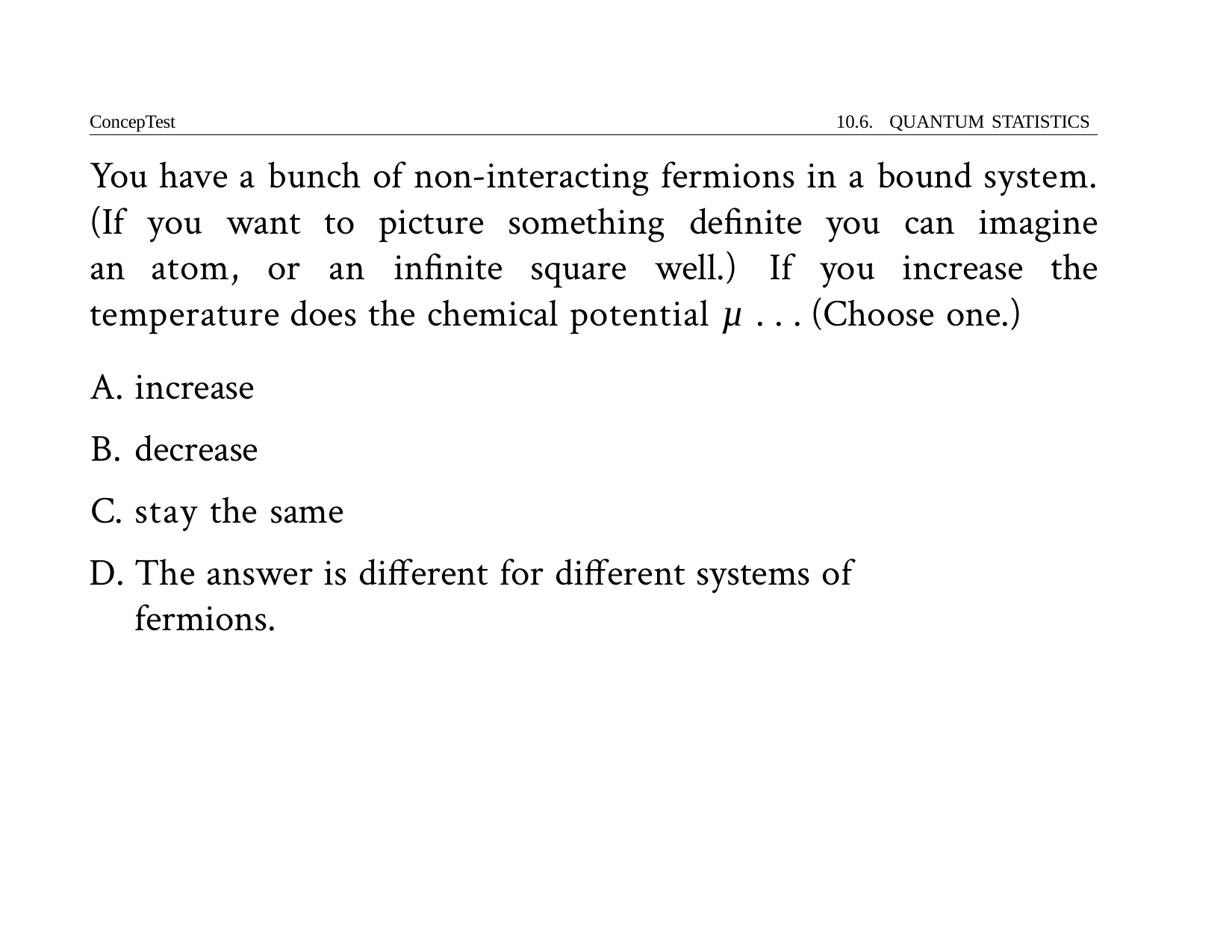

ConcepTest	10.6.  QUANTUM STATISTICS

# You have a bunch of non-interacting fermions in a bound system. (If you want to picture something definite you can imagine an atom, or an infinite square well.) If you increase the temperature does the chemical potential µ . . . (Choose one.)
increase
decrease
stay the same
The answer is different for different systems of fermions.